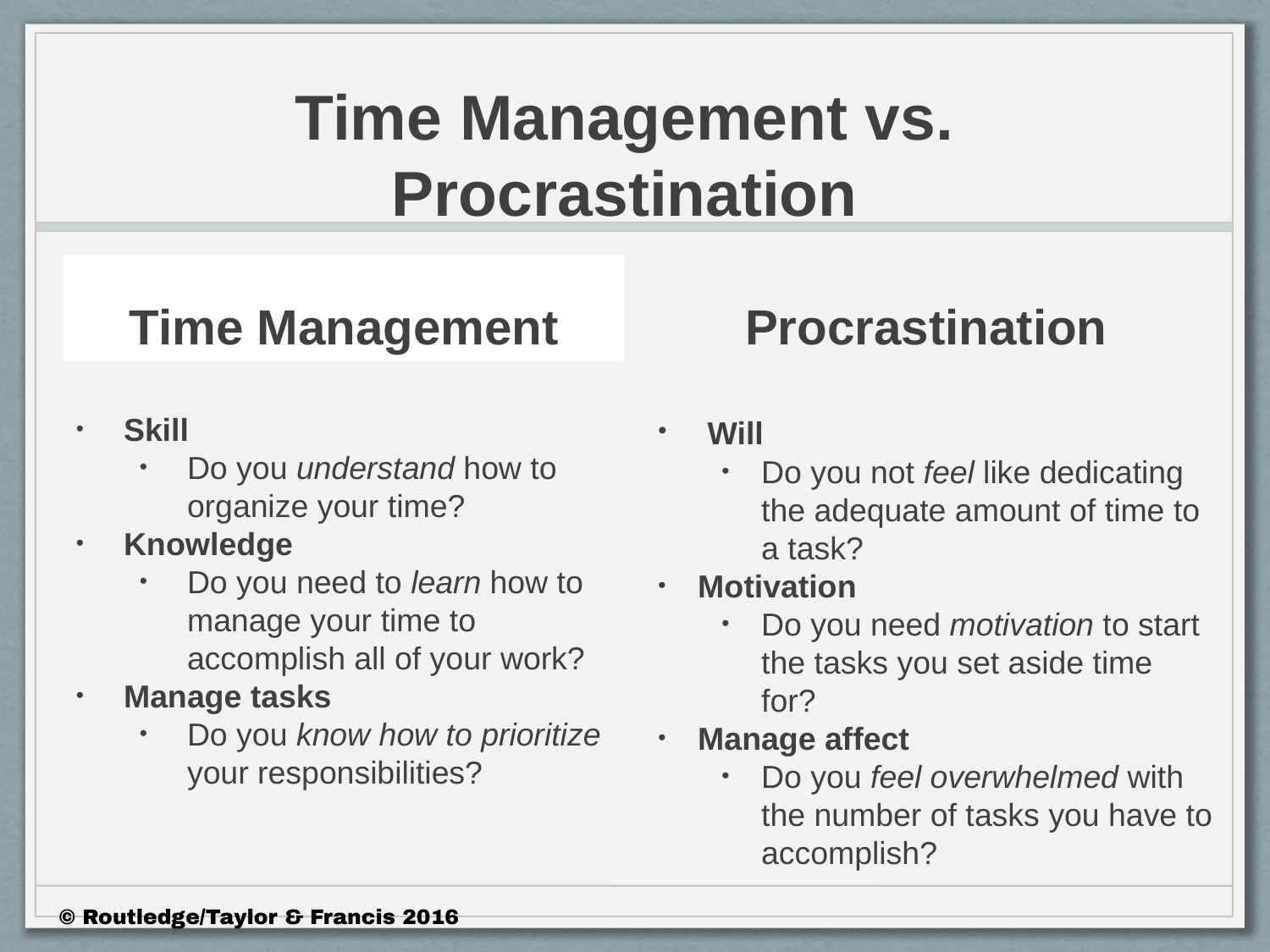

# Time Management vs. Procrastination
Time Management
Procrastination
Skill
Do you understand how to organize your time?
Knowledge
Do you need to learn how to manage your time to accomplish all of your work?
Manage tasks
Do you know how to prioritize your responsibilities?

 Will
Do you not feel like dedicating the adequate amount of time to a task?
Motivation
Do you need motivation to start the tasks you set aside time for?
Manage affect
Do you feel overwhelmed with the number of tasks you have to accomplish?
© Routledge/Taylor & Francis 2016